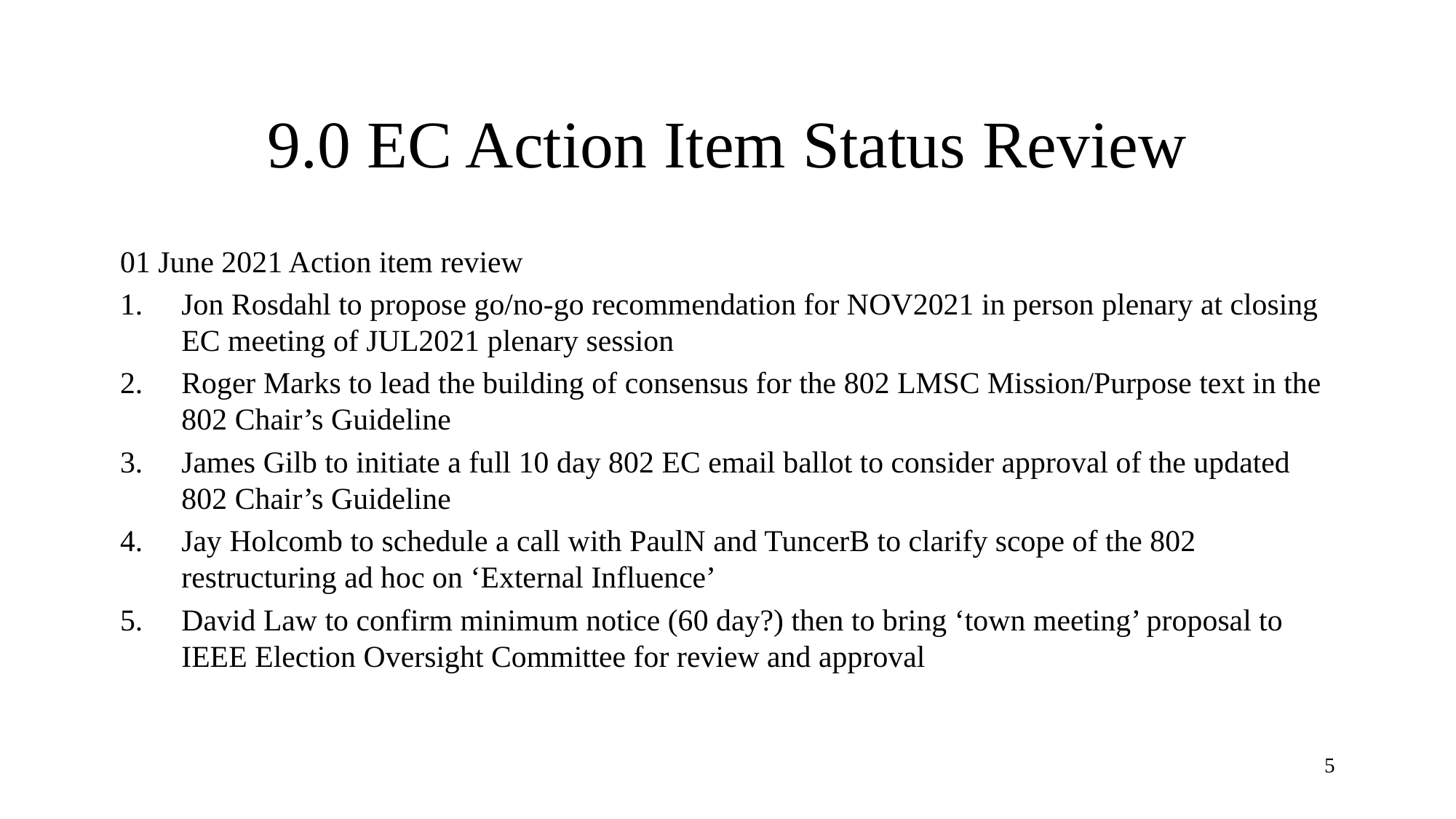

# 9.0 EC Action Item Status Review
01 June 2021 Action item review
Jon Rosdahl to propose go/no-go recommendation for NOV2021 in person plenary at closing EC meeting of JUL2021 plenary session
Roger Marks to lead the building of consensus for the 802 LMSC Mission/Purpose text in the 802 Chair’s Guideline
James Gilb to initiate a full 10 day 802 EC email ballot to consider approval of the updated 802 Chair’s Guideline
Jay Holcomb to schedule a call with PaulN and TuncerB to clarify scope of the 802 restructuring ad hoc on ‘External Influence’
David Law to confirm minimum notice (60 day?) then to bring ‘town meeting’ proposal to IEEE Election Oversight Committee for review and approval
5